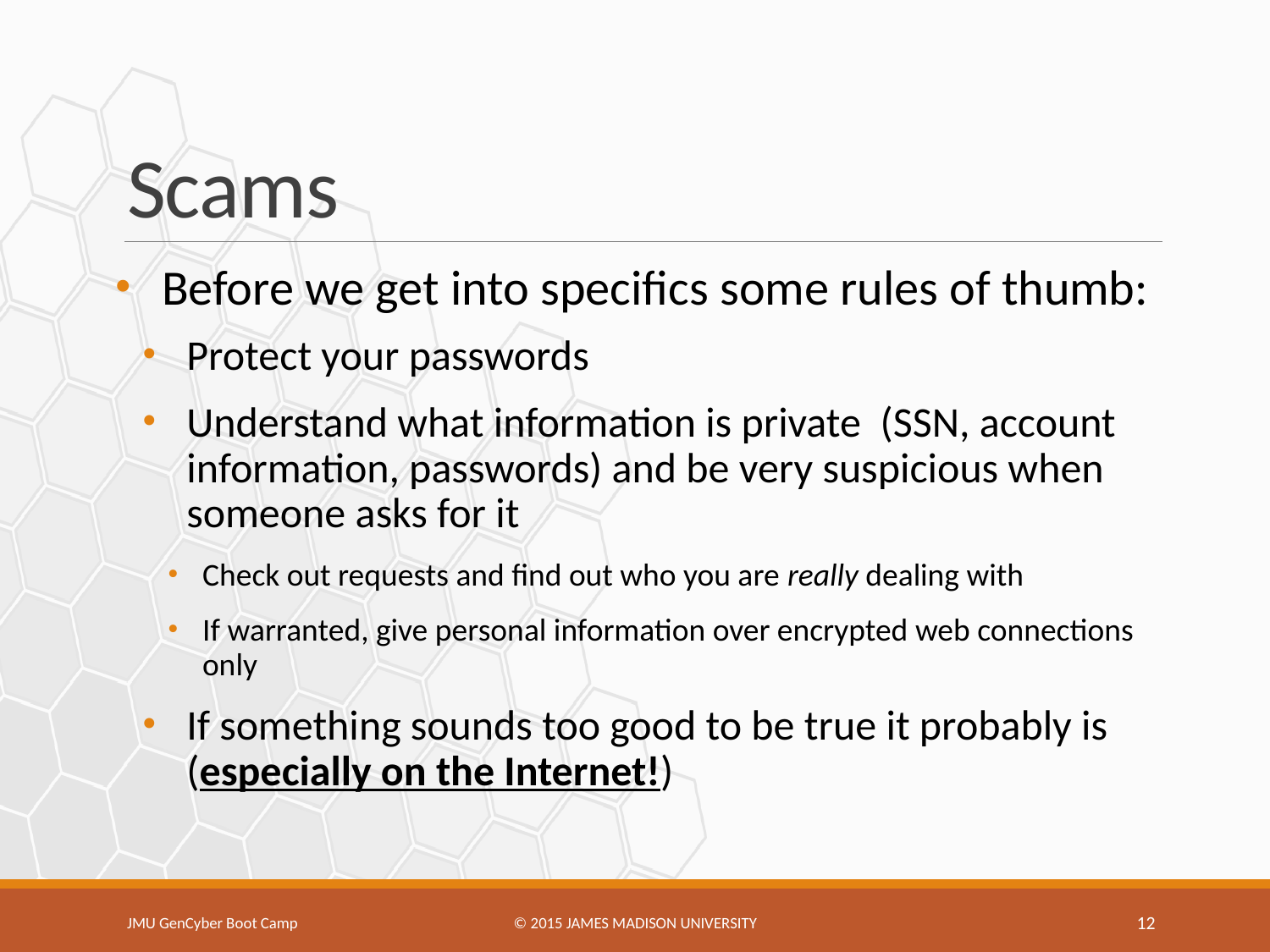

# Scams
Before we get into specifics some rules of thumb:
Protect your passwords
Understand what information is private  (SSN, account information, passwords) and be very suspicious when someone asks for it
Check out requests and find out who you are really dealing with
If warranted, give personal information over encrypted web connections only
If something sounds too good to be true it probably is (especially on the Internet!)
JMU GenCyber Boot Camp
© 2015 James Madison university
12